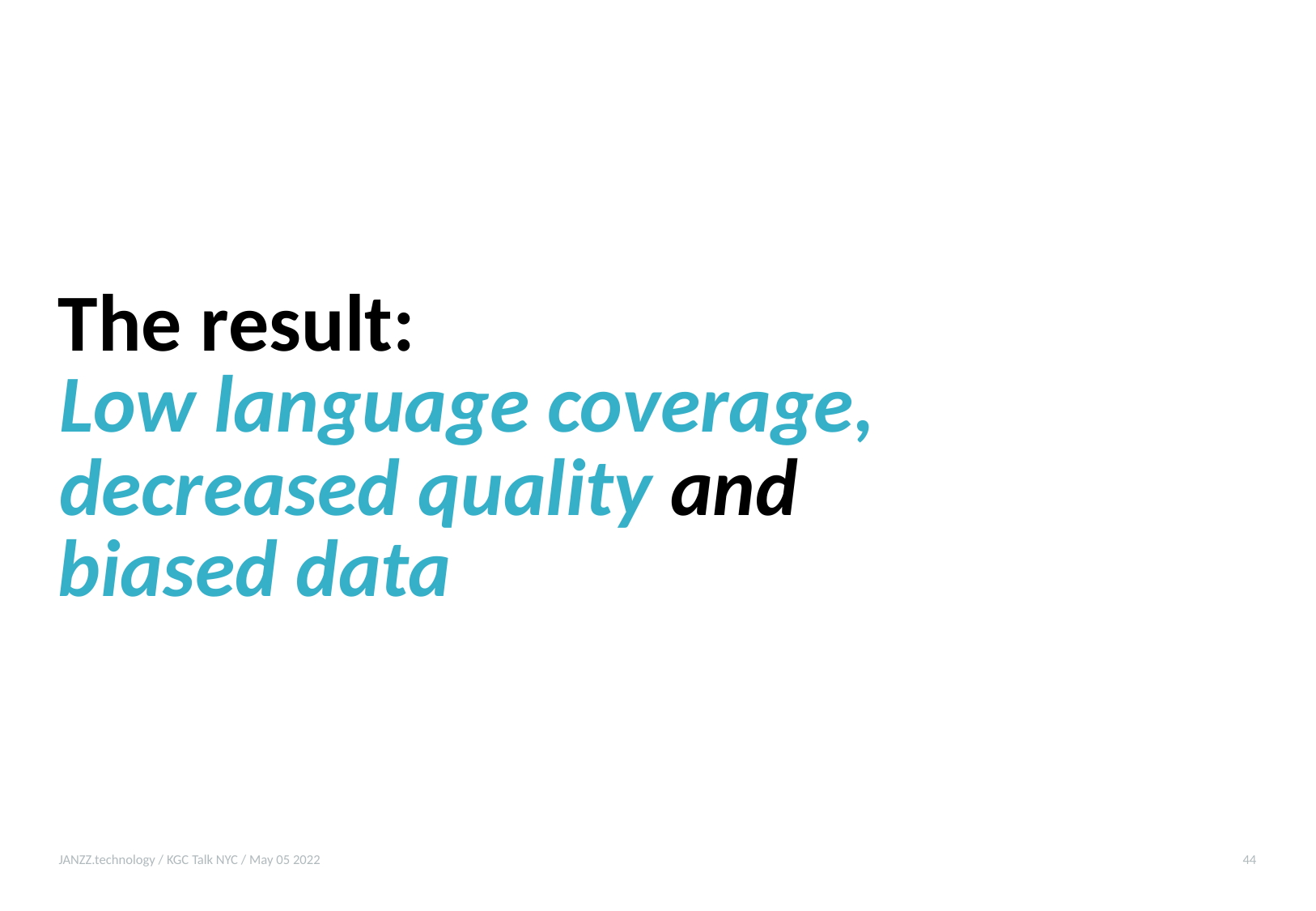

The result:
Low language coverage,
decreased quality and
biased data
JANZZ.technology / KGC Talk NYC / May 05 2022
44